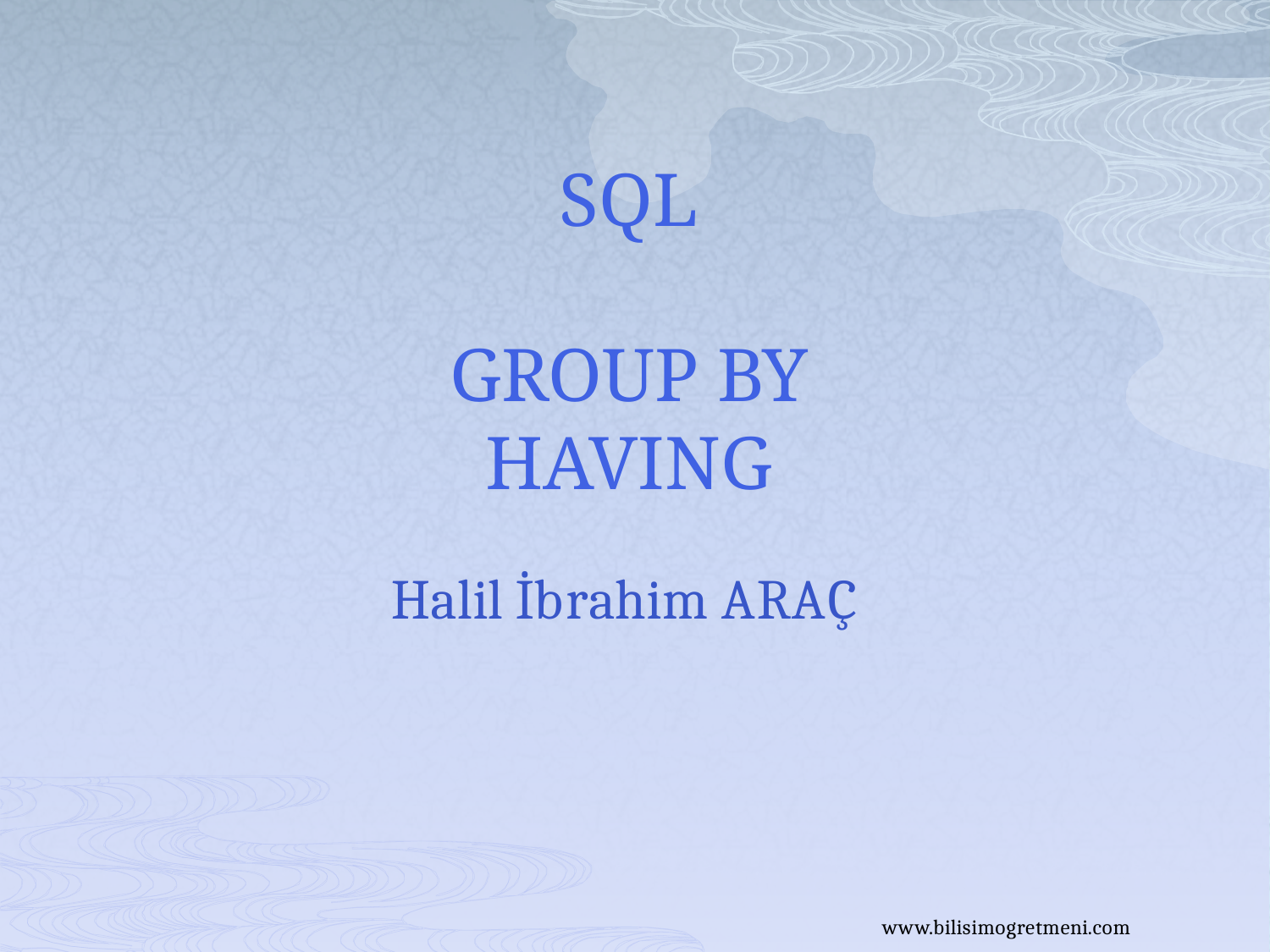

# SQL GROUP BY HAVING
Halil İbrahim ARAÇ
www.bilisimogretmeni.com